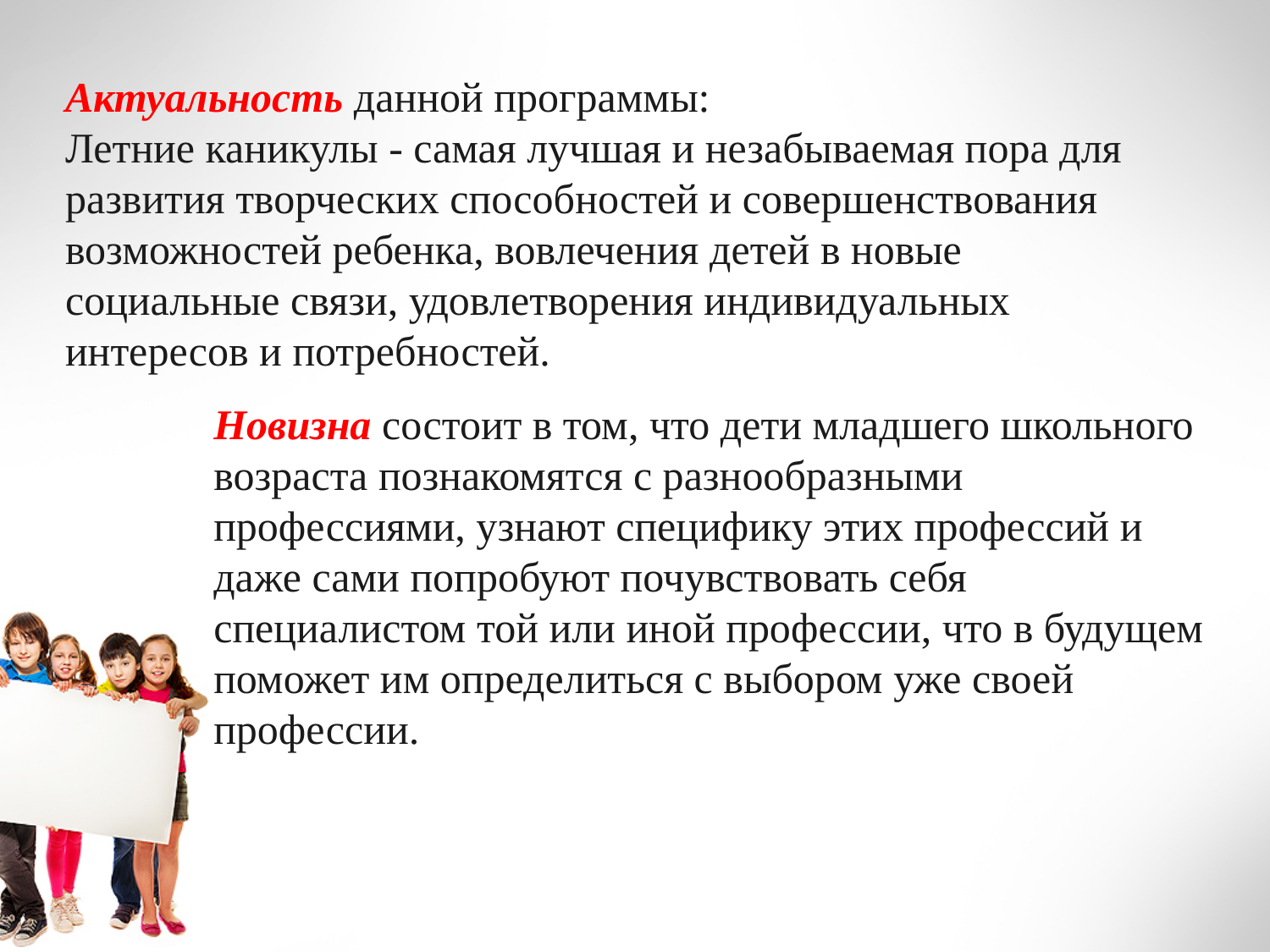

Актуальность данной программы:
Летние каникулы - самая лучшая и незабываемая пора для развития творческих способностей и совершенствования возможностей ребенка, вовлечения детей в новые социальные связи, удовлетворения индивидуальных интересов и потребностей.
Новизна состоит в том, что дети младшего школьного возраста познакомятся с разнообразными профессиями, узнают специфику этих профессий и даже сами попробуют почувствовать себя специалистом той или иной профессии, что в будущем поможет им определиться с выбором уже своей профессии.